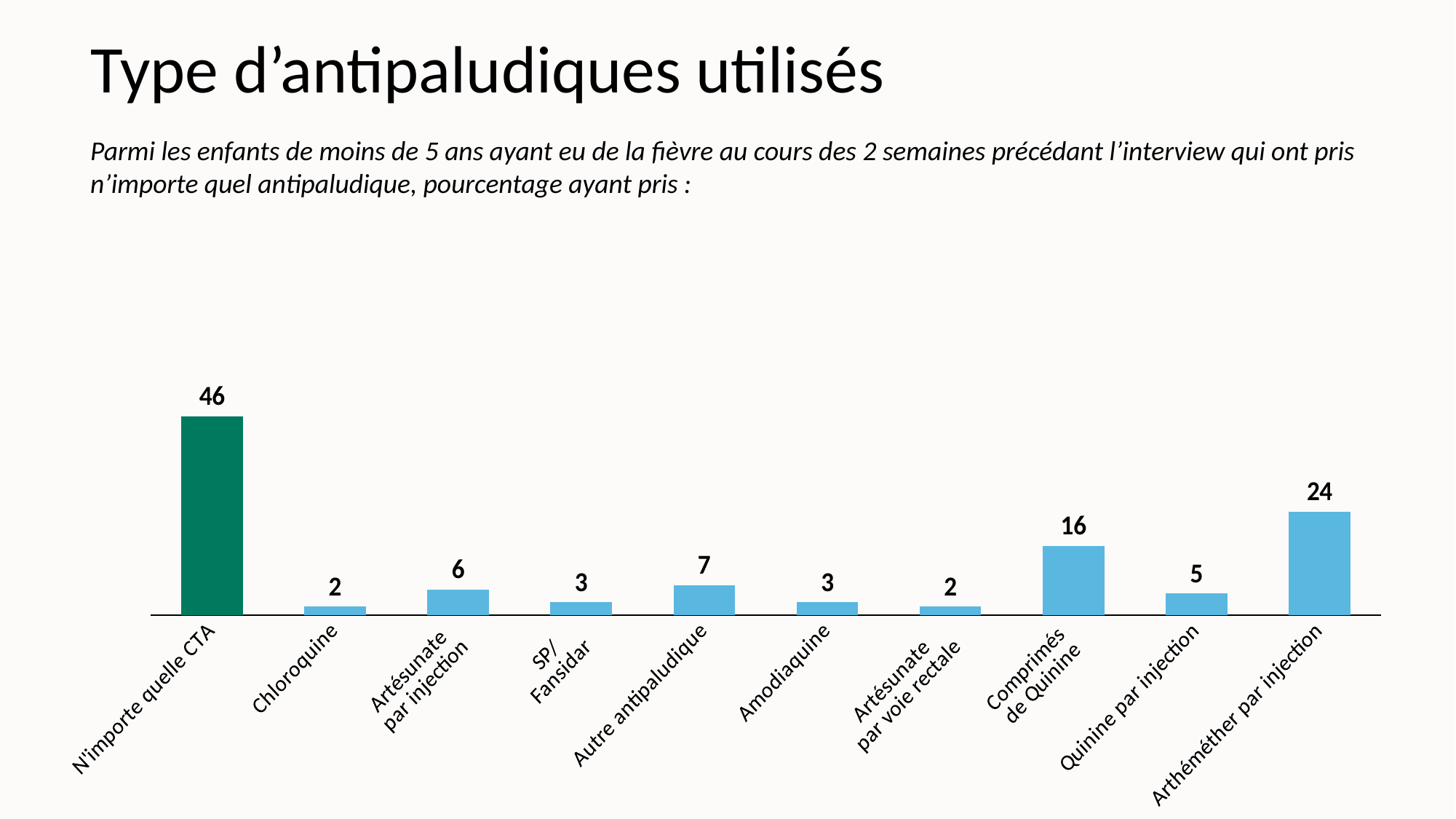

# Type d’antipaludiques utilisés
Parmi les enfants de moins de 5 ans ayant eu de la fièvre au cours des 2 semaines précédant l’interview qui ont pris n’importe quel antipaludique, pourcentage ayant pris :

### Chart

| Category | Series 1 |
|---|---|
| N'importe quelle CTA | 46.0 |
| Chloroquine | 2.0 |
| Artésunate
par injection | 6.0 |
| SP/
Fansidar | 3.0 |
| Autre antipaludique | 7.0 |
| Amodiaquine | 3.0 |
| Artésunate
par voie rectale | 2.0 |
| Comprimés
de Quinine | 16.0 |
| Quinine par injection | 5.0 |
| Arthéméther par injection | 24.0 |